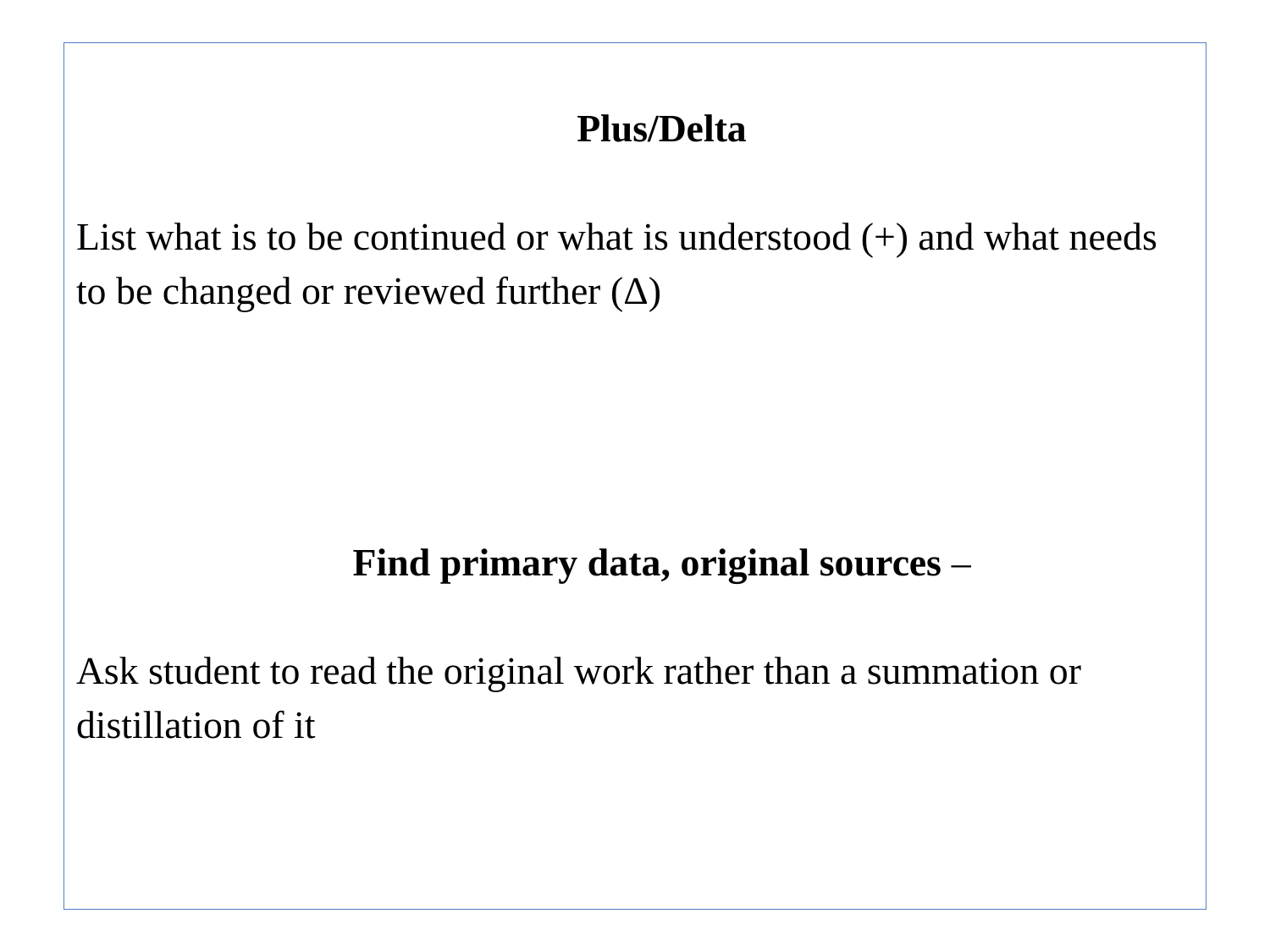

Plus/Delta

List what is to be continued or what is understood (+) and what needs
to be changed or reviewed further (Δ)

Find primary data, original sources –

Ask student to read the original work rather than a summation or
distillation of it